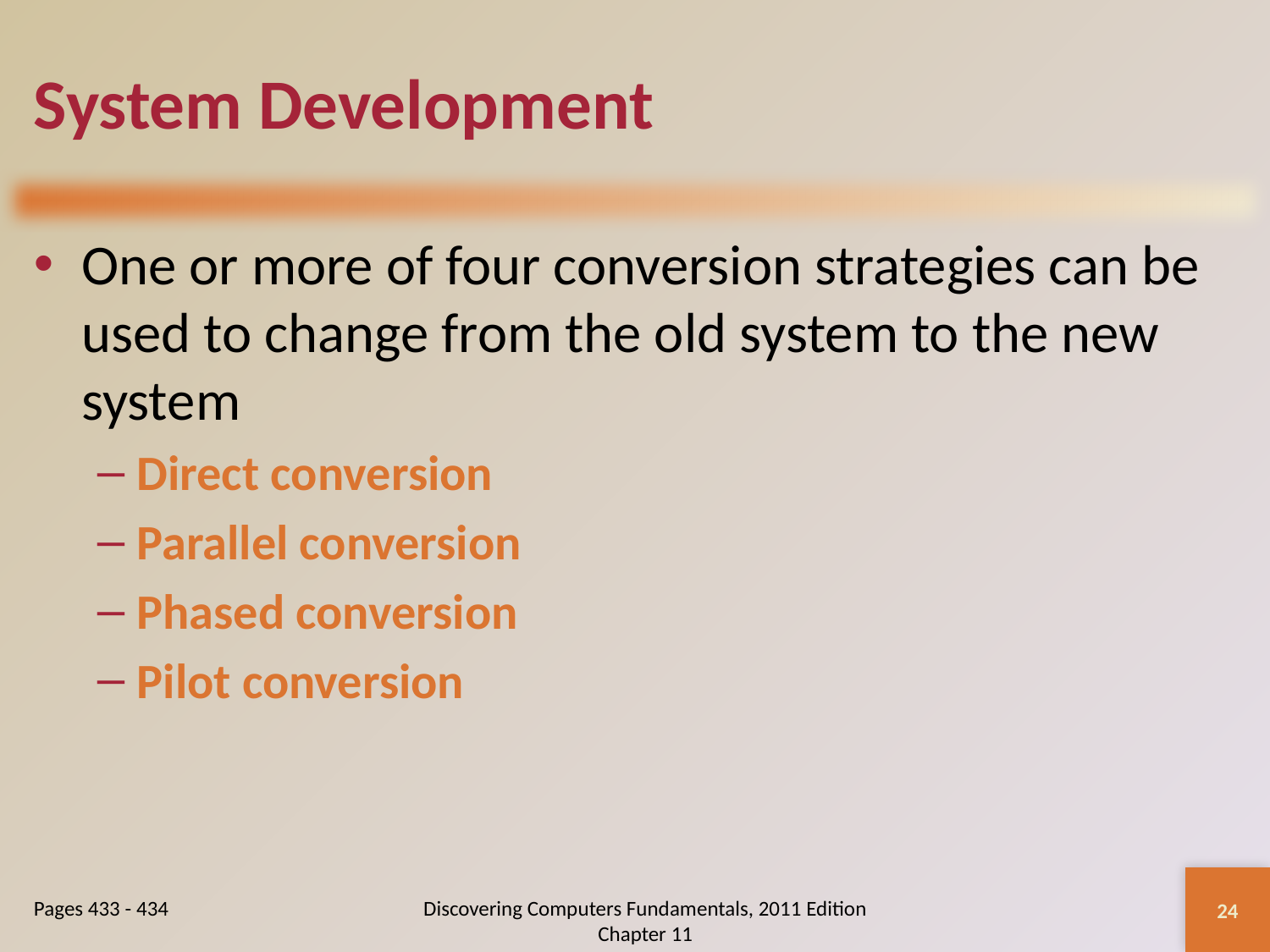

# System Development
One or more of four conversion strategies can be used to change from the old system to the new system
Direct conversion
Parallel conversion
Phased conversion
Pilot conversion
24
Pages 433 - 434
Discovering Computers Fundamentals, 2011 Edition Chapter 11